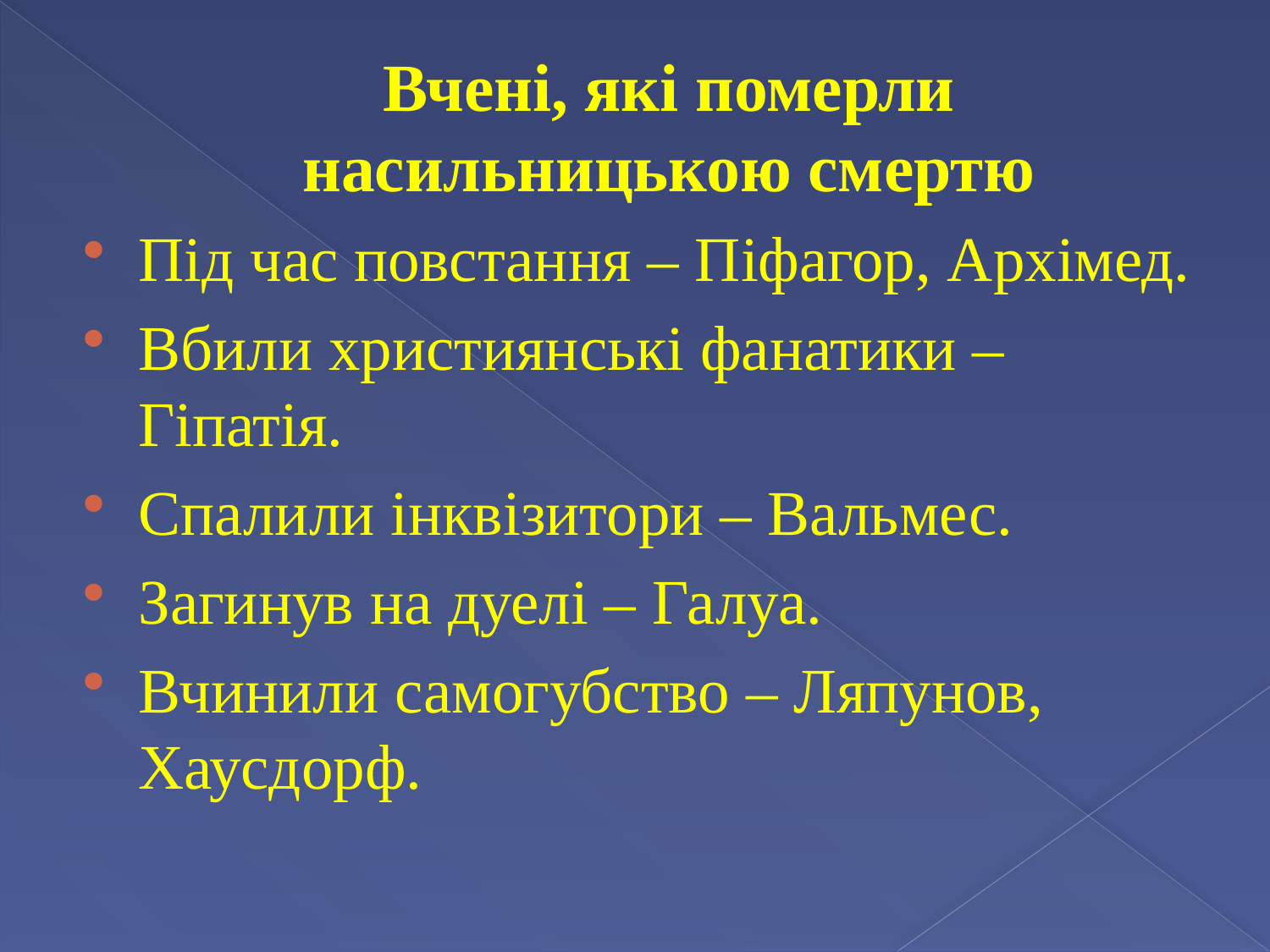

# Вчені, які померли насильницькою смертю
Під час повстання – Піфагор, Архімед.
Вбили християнські фанатики – Гіпатія.
Спалили інквізитори – Вальмес.
Загинув на дуелі – Галуа.
Вчинили самогубство – Ляпунов, Хаусдорф.